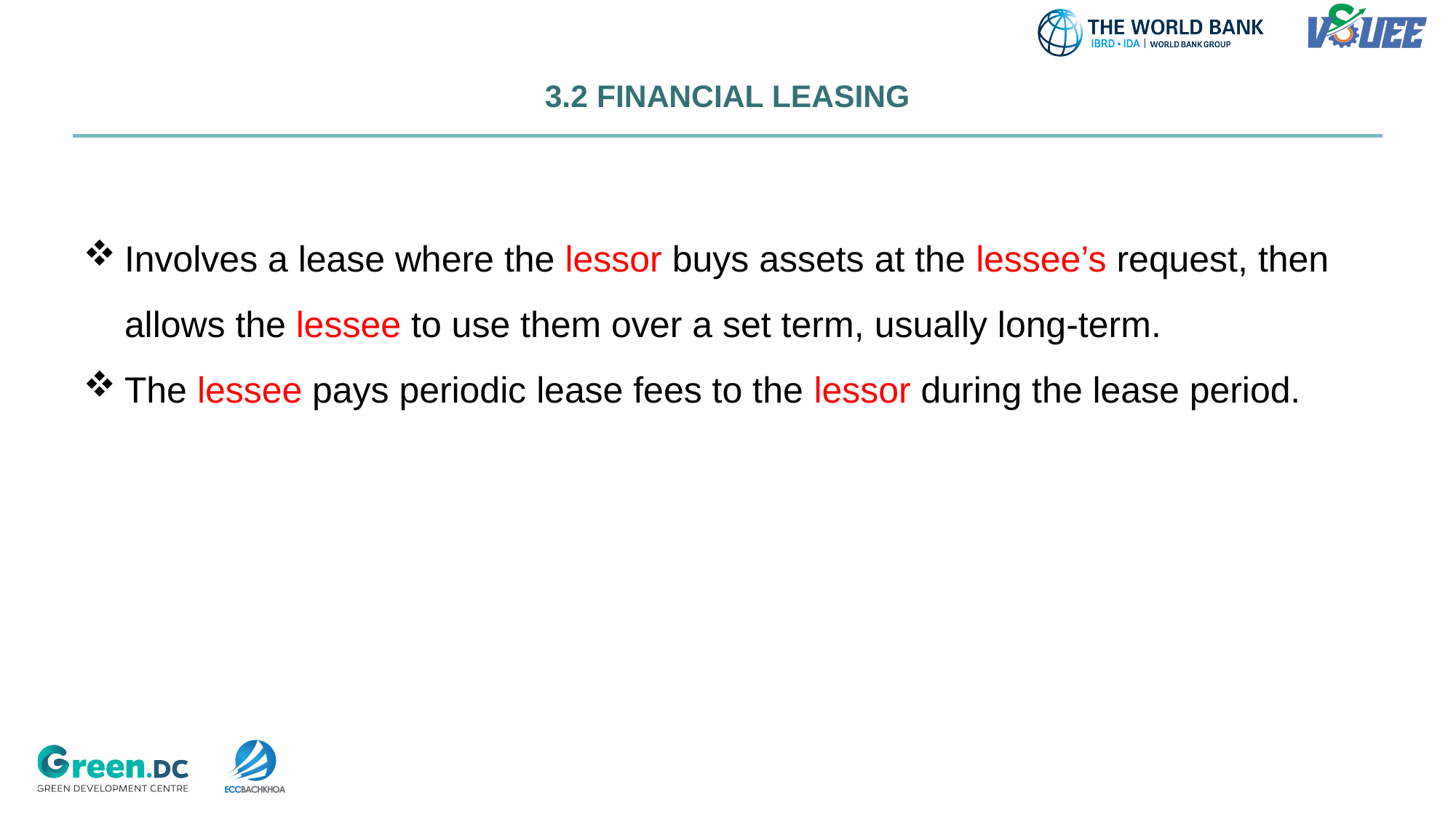

# 3.2 FINANCIAL LEASING
Involves a lease where the lessor buys assets at the lessee’s request, then allows the lessee to use them over a set term, usually long-term.
The lessee pays periodic lease fees to the lessor during the lease period.